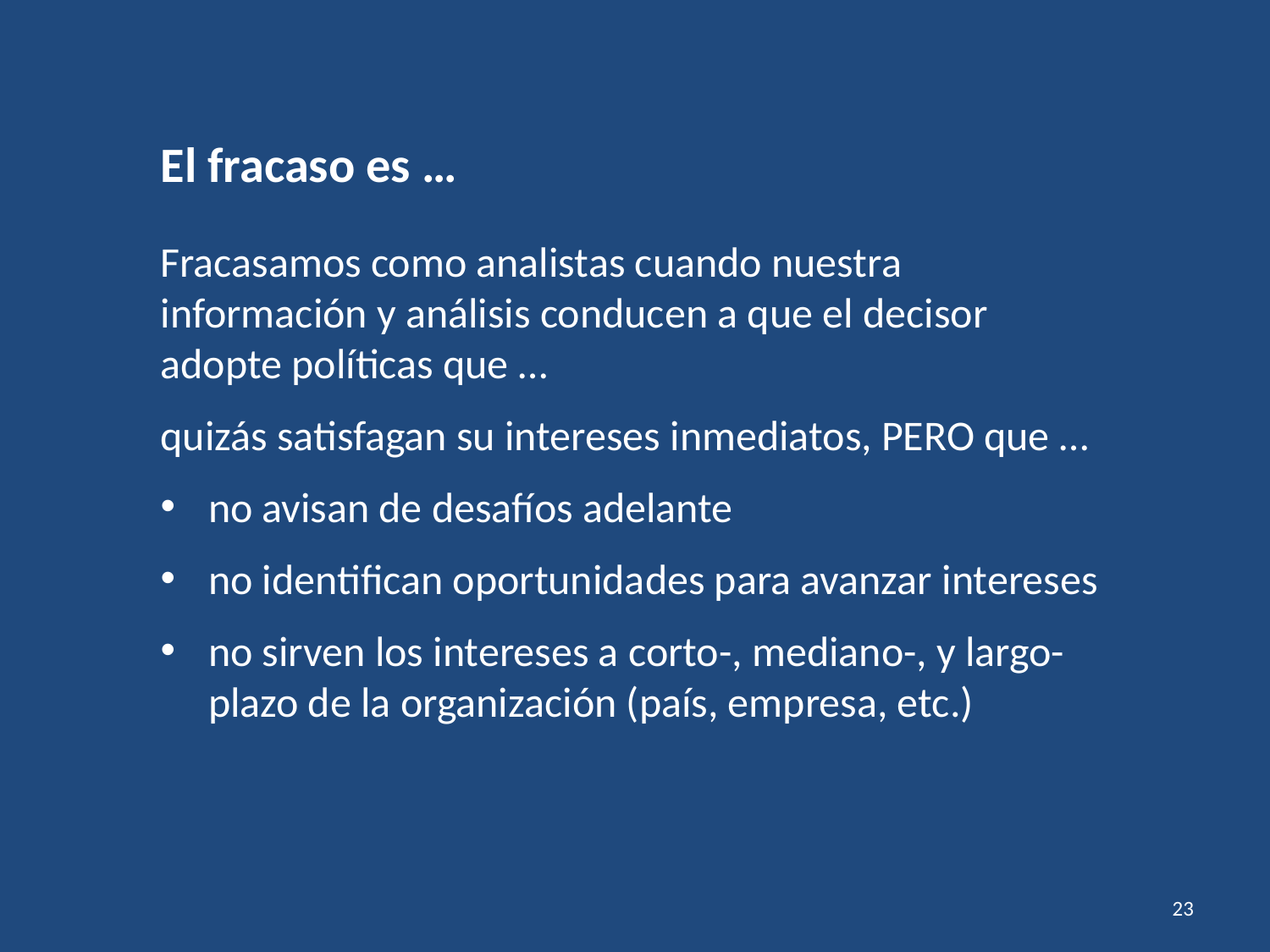

El fracaso es …

Fracasamos como analistas cuando nuestra información y análisis conducen a que el decisor adopte políticas que …
quizás satisfagan su intereses inmediatos, PERO que …
no avisan de desafíos adelante
no identifican oportunidades para avanzar intereses
no sirven los intereses a corto-, mediano-, y largo-plazo de la organización (país, empresa, etc.)
23